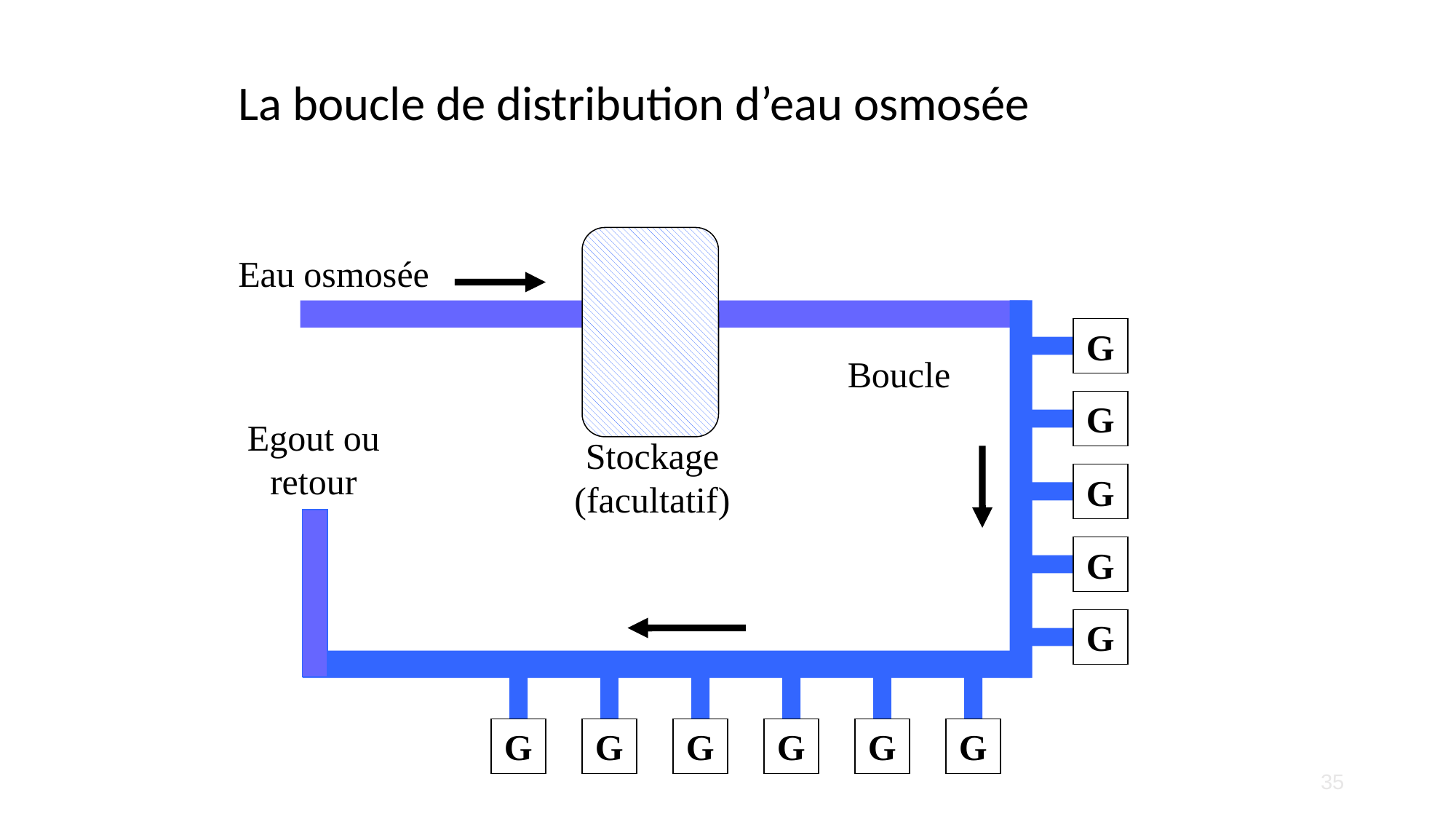

# La boucle de distribution d’eau osmosée

Eau osmosée

G

Boucle
G

Egout ou
retour
Stockage
(facultatif)

G

G

G

G

G

G

G

G

G
35